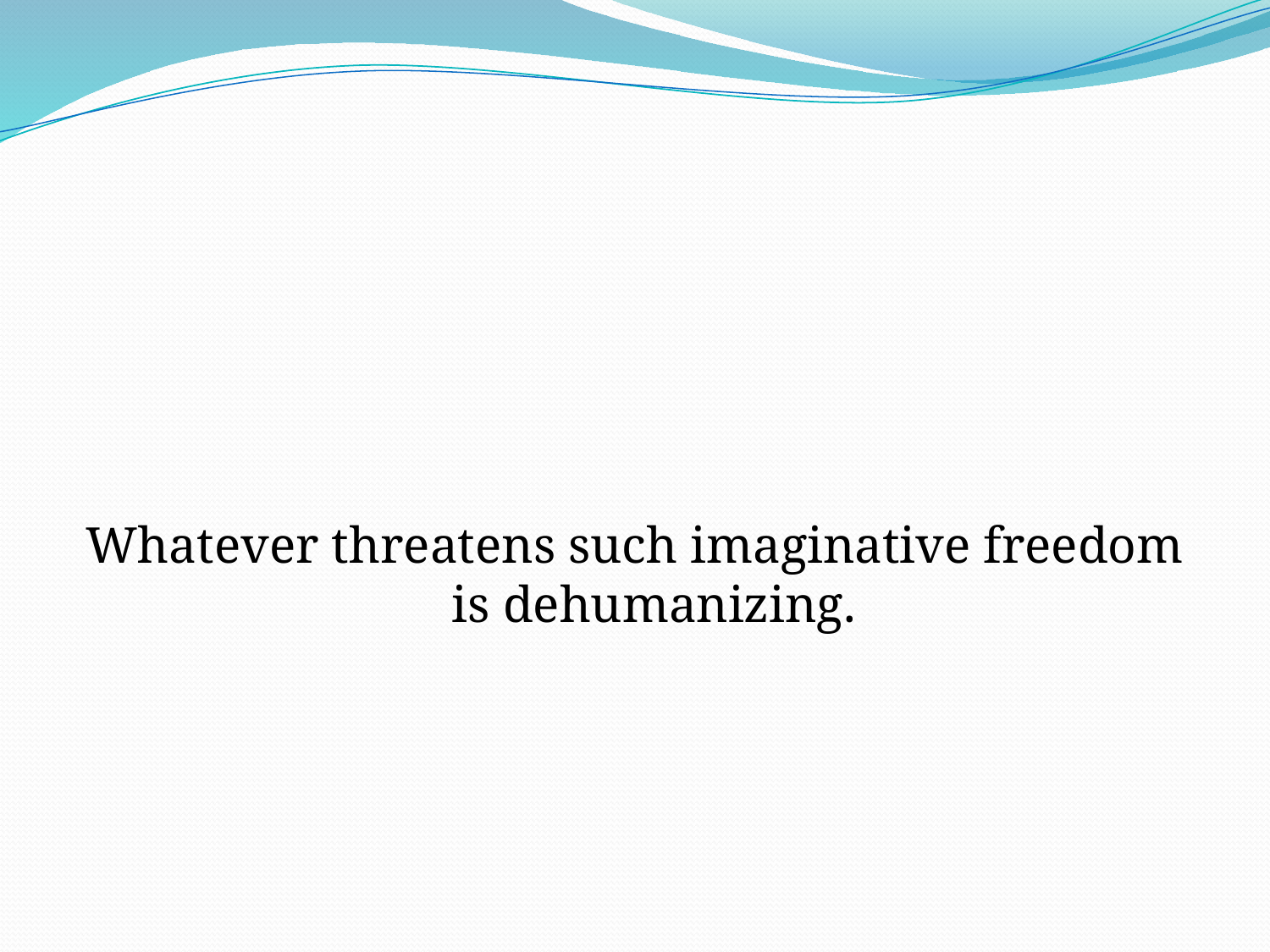

Whatever threatens such imaginative freedom is dehumanizing.